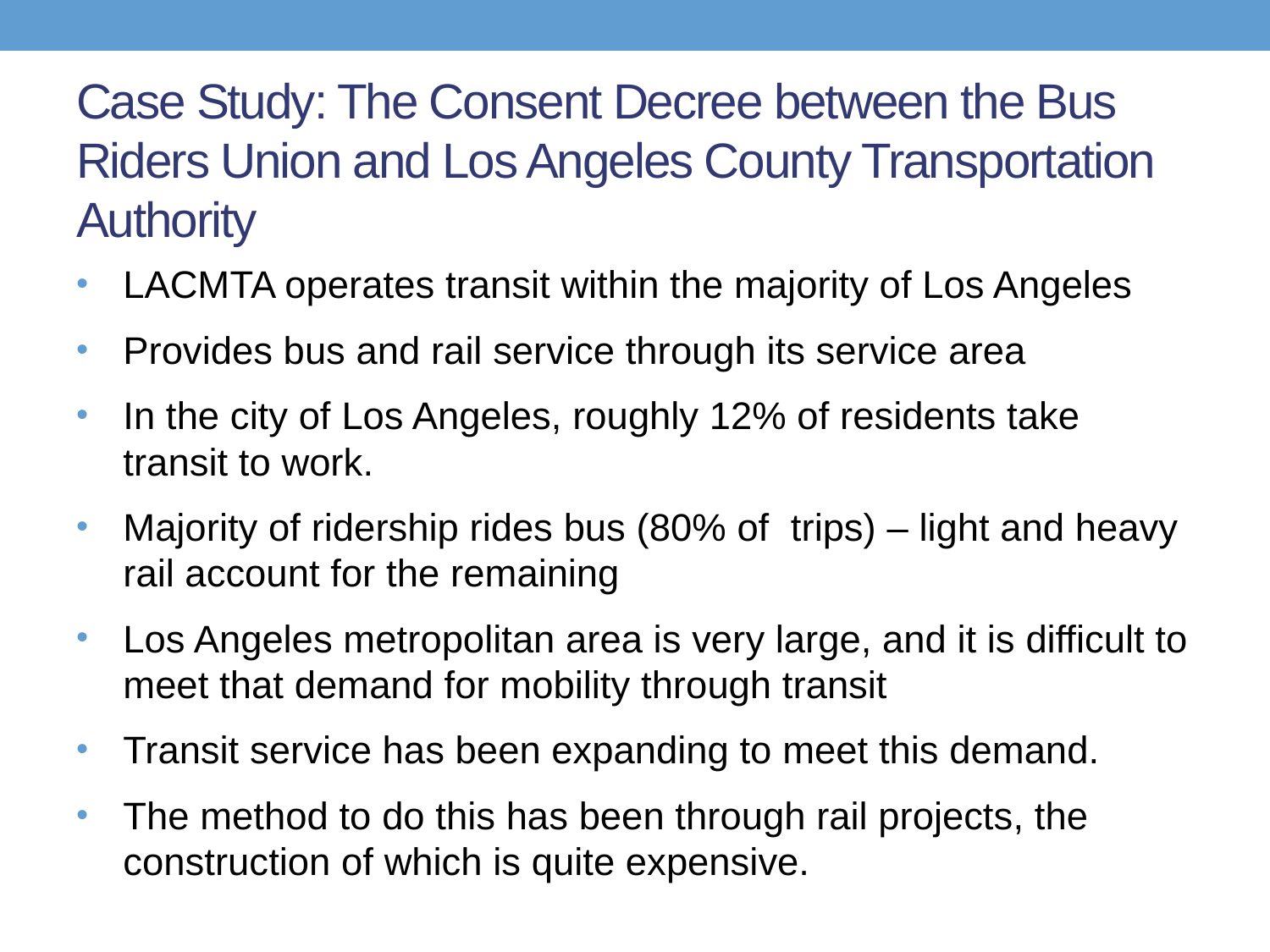

# Case Study: The Consent Decree between the Bus Riders Union and Los Angeles County Transportation Authority
LACMTA operates transit within the majority of Los Angeles
Provides bus and rail service through its service area
In the city of Los Angeles, roughly 12% of residents take transit to work.
Majority of ridership rides bus (80% of  trips) – light and heavy rail account for the remaining
Los Angeles metropolitan area is very large, and it is difficult to meet that demand for mobility through transit
Transit service has been expanding to meet this demand.
The method to do this has been through rail projects, the construction of which is quite expensive.